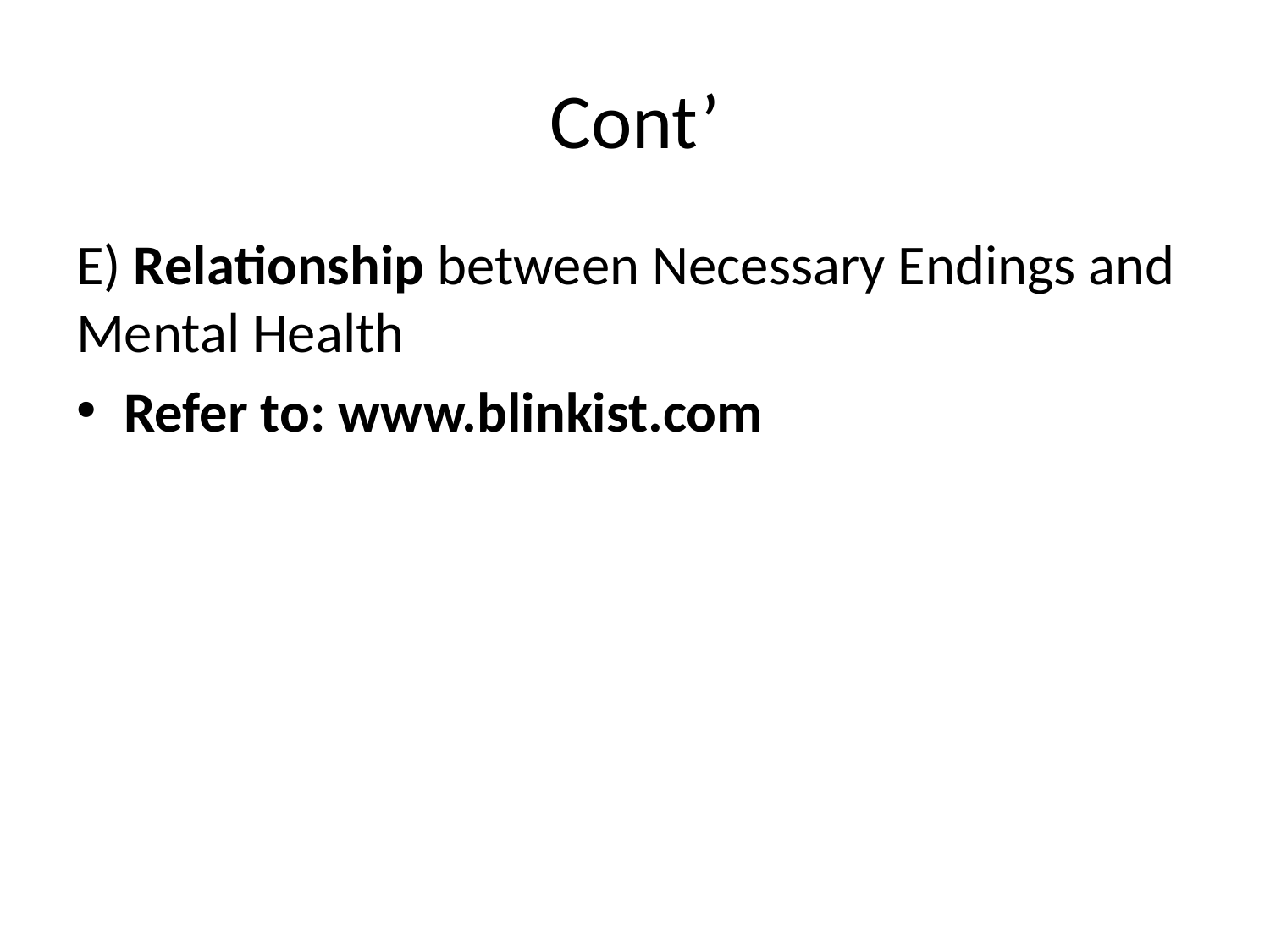

# Cont’
E) Relationship between Necessary Endings and Mental Health
Refer to: www.blinkist.com